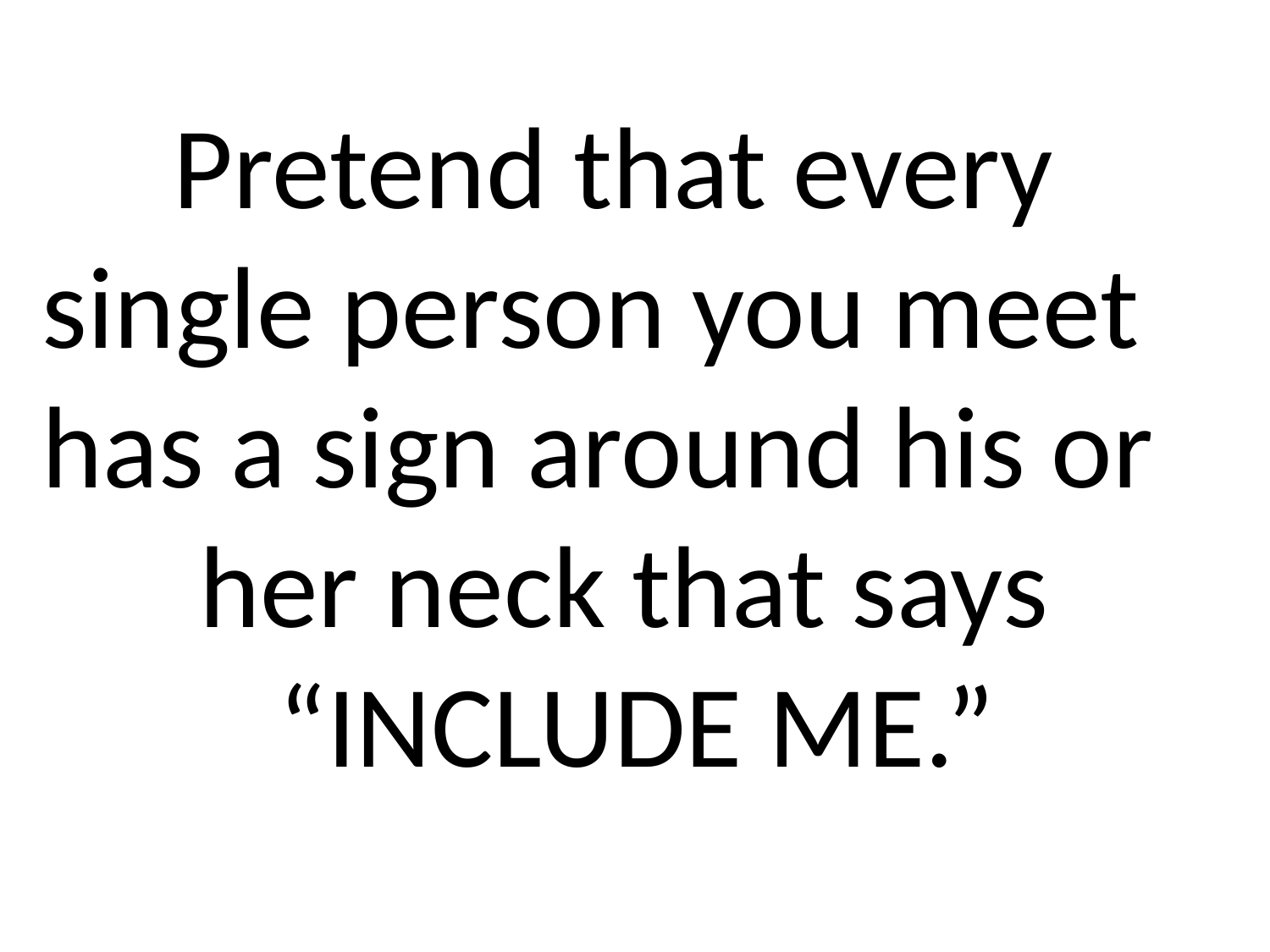

Pretend that every single person you meet has a sign around his or
      her neck that says
         “INCLUDE ME.”